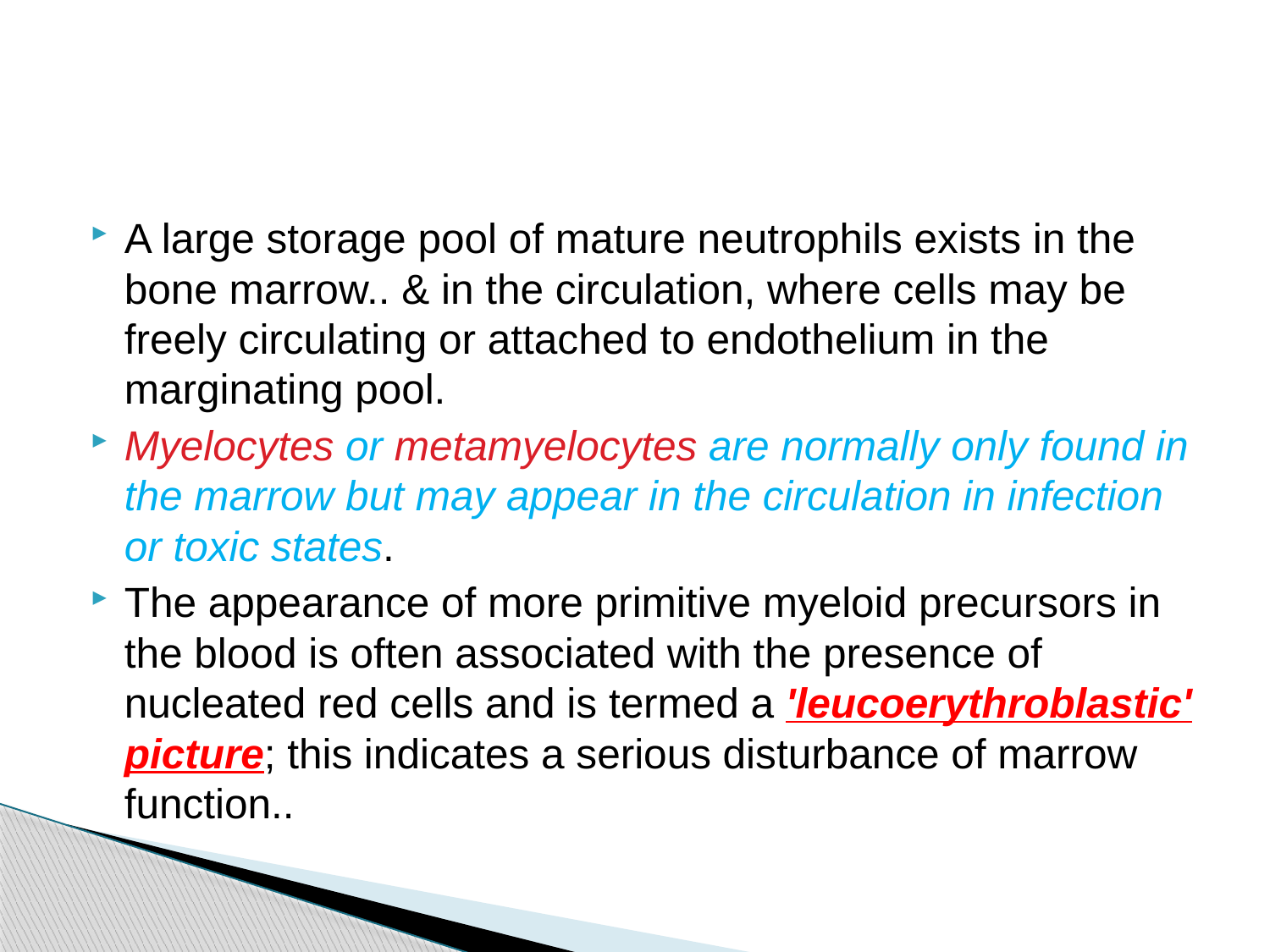

#
A large storage pool of mature neutrophils exists in the bone marrow.. & in the circulation, where cells may be freely circulating or attached to endothelium in the marginating pool.
Myelocytes or metamyelocytes are normally only found in the marrow but may appear in the circulation in infection or toxic states.
The appearance of more primitive myeloid precursors in the blood is often associated with the presence of nucleated red cells and is termed a 'leucoerythroblastic' picture; this indicates a serious disturbance of marrow function..